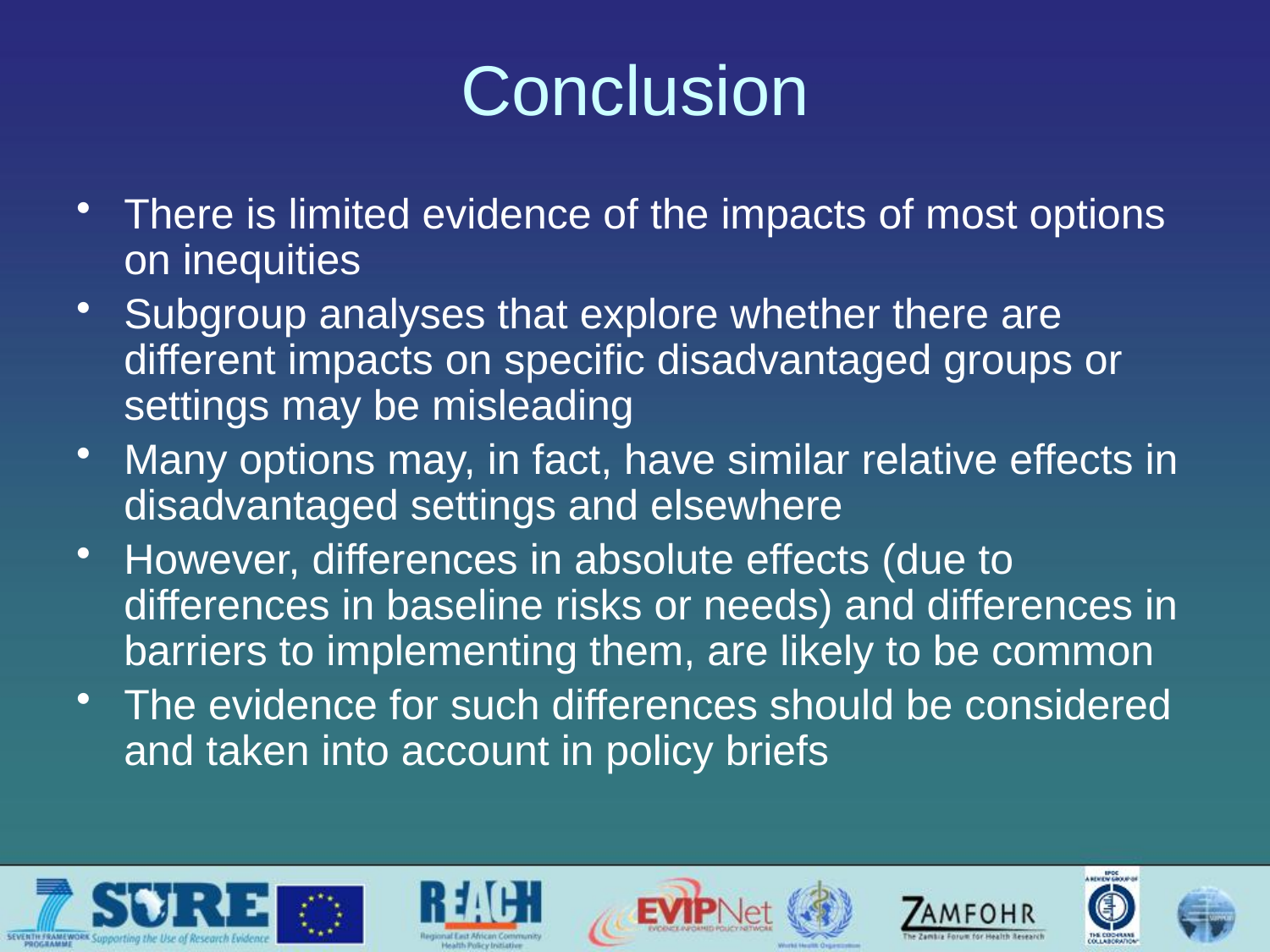

# Conclusion
There is limited evidence of the impacts of most options on inequities
Subgroup analyses that explore whether there are different impacts on specific disadvantaged groups or settings may be misleading
Many options may, in fact, have similar relative effects in disadvantaged settings and elsewhere
However, differences in absolute effects (due to differences in baseline risks or needs) and differences in barriers to implementing them, are likely to be common
The evidence for such differences should be considered and taken into account in policy briefs